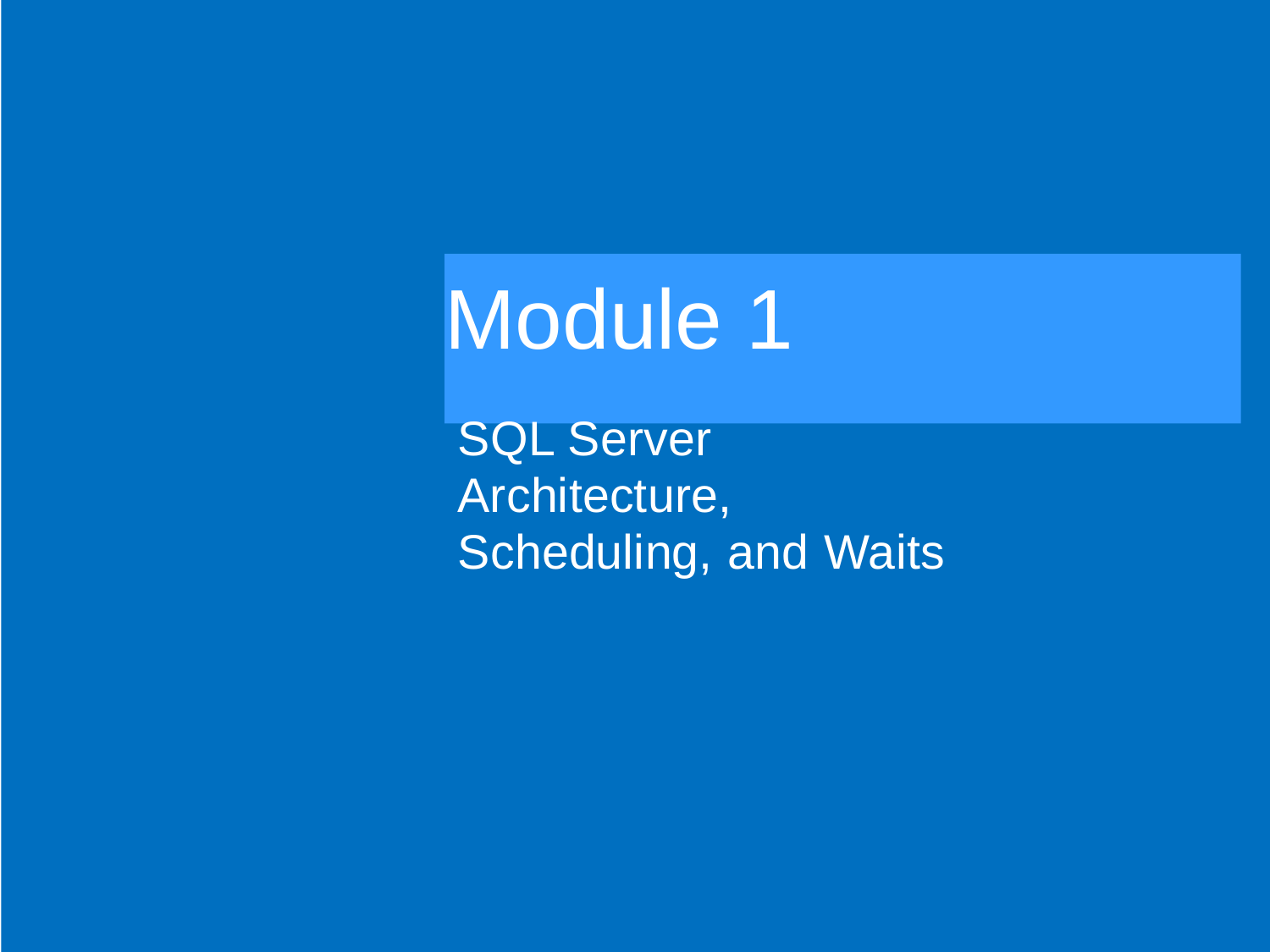

# Module 1
SQL Server Architecture,  Scheduling, and Waits